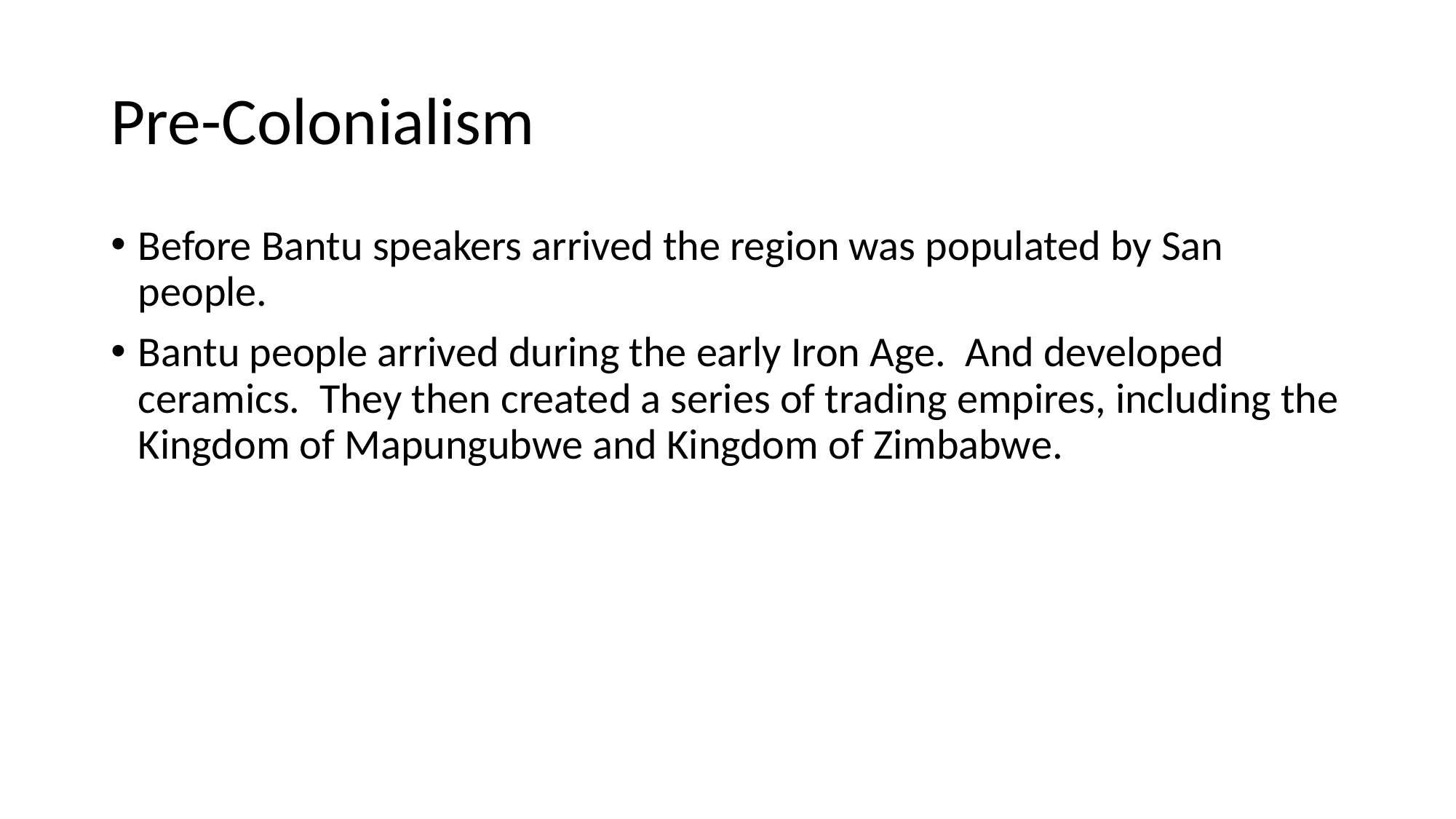

# Pre-Colonialism
Before Bantu speakers arrived the region was populated by San people.
Bantu people arrived during the early Iron Age.  And developed ceramics.  They then created a series of trading empires, including the Kingdom of Mapungubwe and Kingdom of Zimbabwe.